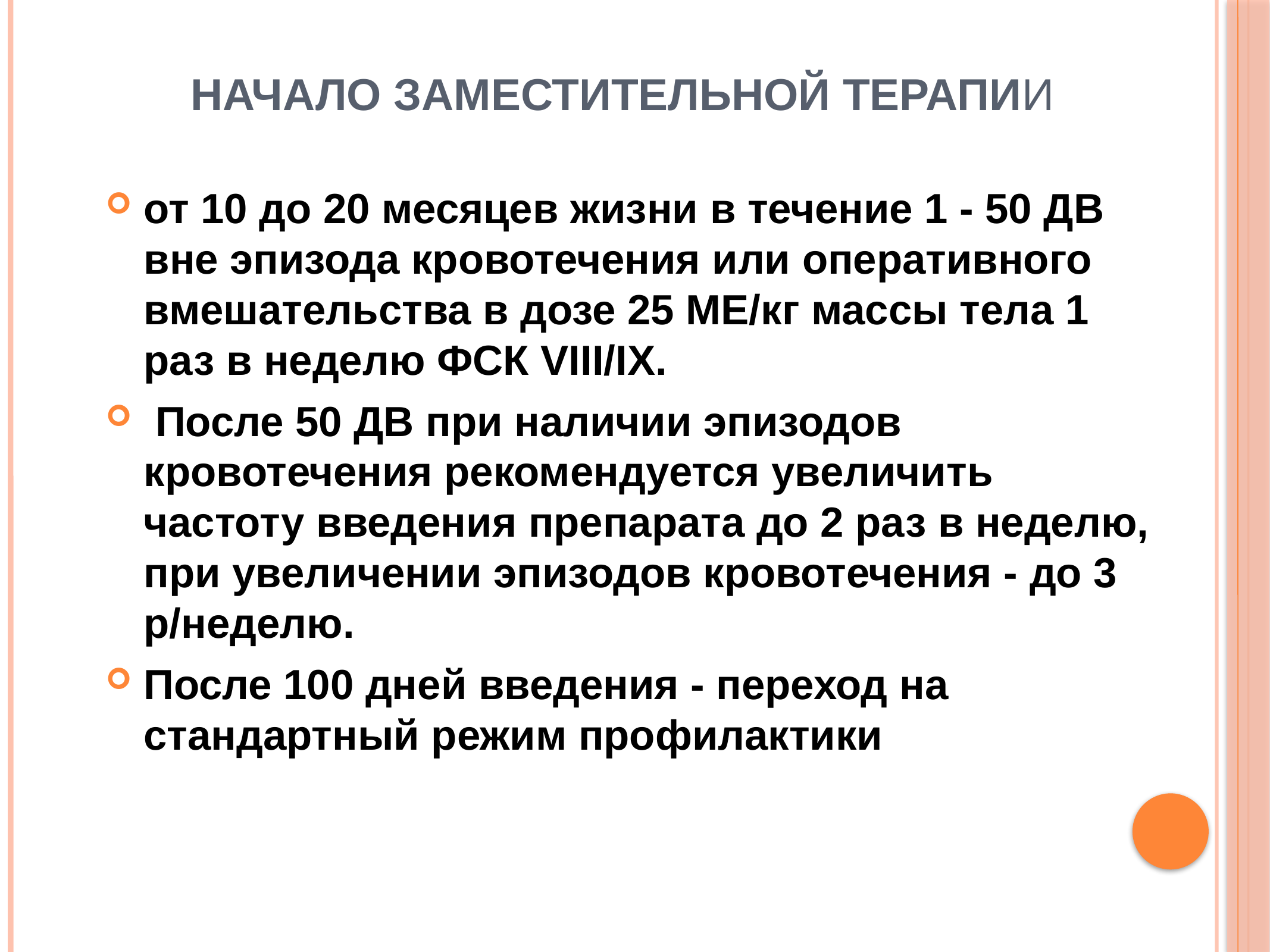

# НАЧАЛО ЗАМЕСТИТЕЛЬНОЙ ТЕРАПИИ
от 10 до 20 месяцев жизни в течение 1 - 50 ДВ вне эпизода кровотечения или оперативного вмешательства в дозе 25 МЕ/кг массы тела 1 раз в неделю ФСК VIII/IX.
 После 50 ДВ при наличии эпизодов кровотечения рекомендуется увеличить частоту введения препарата до 2 раз в неделю, при увеличении эпизодов кровотечения - до 3 р/неделю.
После 100 дней введения - переход на стандартный режим профилактики